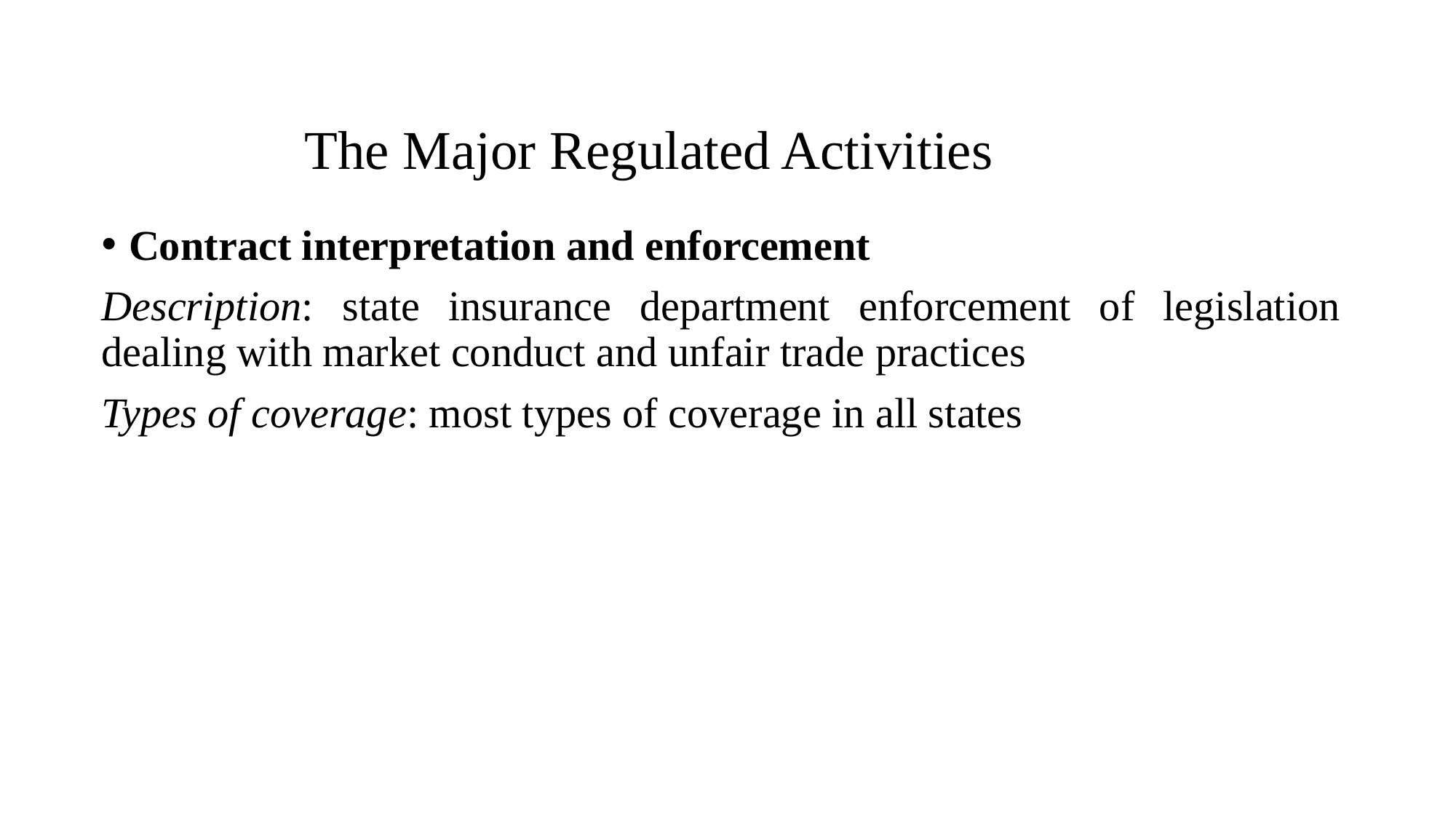

# The Major Regulated Activities
Contract interpretation and enforcement
Description: state insurance department enforcement of legislation dealing with market conduct and unfair trade practices
Types of coverage: most types of coverage in all states